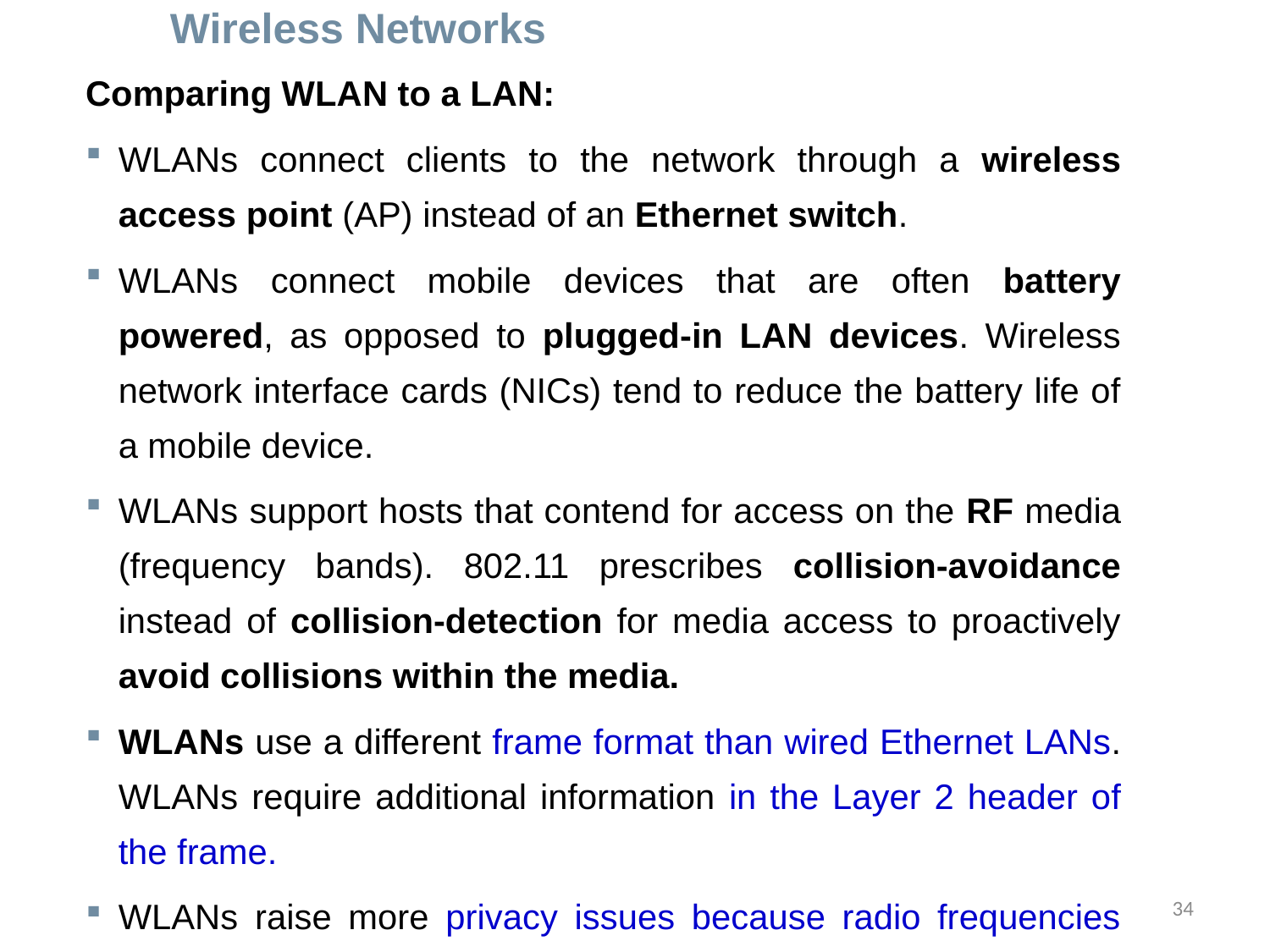

Wireless Networks
Comparing WLAN to a LAN:
WLANs connect clients to the network through a wireless access point (AP) instead of an Ethernet switch.
WLANs connect mobile devices that are often battery powered, as opposed to plugged-in LAN devices. Wireless network interface cards (NICs) tend to reduce the battery life of a mobile device.
WLANs support hosts that contend for access on the RF media (frequency bands). 802.11 prescribes collision-avoidance instead of collision-detection for media access to proactively avoid collisions within the media.
WLANs use a different frame format than wired Ethernet LANs. WLANs require additional information in the Layer 2 header of the frame.
WLANs raise more privacy issues because radio frequencies can reach outside the facility.

34